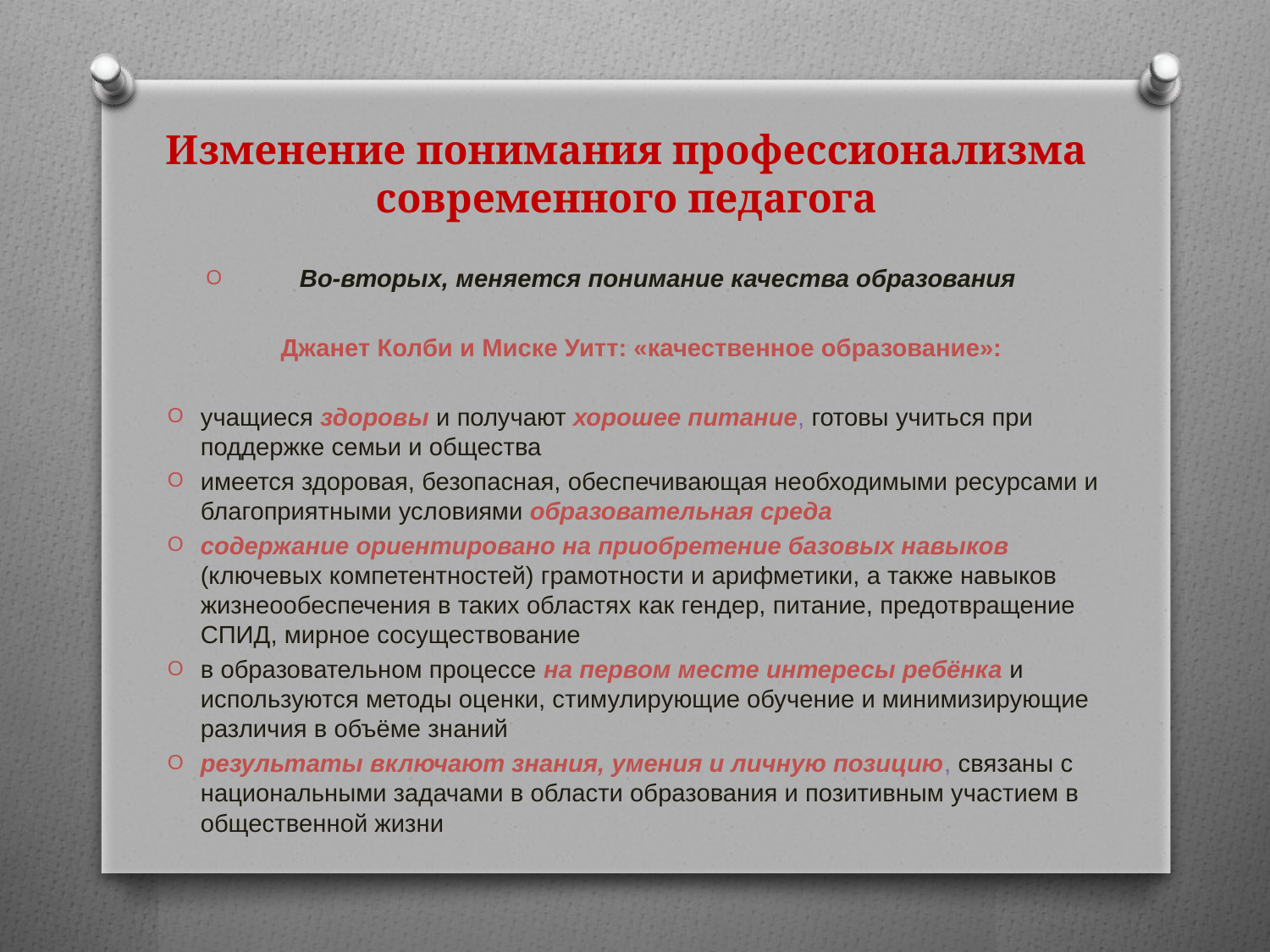

# Изменение понимания профессионализма современного педагога
Во-вторых, меняется понимание качества образования

Джанет Колби и Миске Уитт: «качественное образование»:

учащиеся здоровы и получают хорошее питание, готовы учиться при поддержке семьи и общества
имеется здоровая, безопасная, обеспечивающая необходимыми ресурсами и благоприятными условиями образовательная среда
содержание ориентировано на приобретение базовых навыков (ключевых компетентностей) грамотности и арифметики, а также навыков жизнеообеспечения в таких областях как гендер, питание, предотвращение СПИД, мирное сосуществование
в образовательном процессе на первом месте интересы ребёнка и используются методы оценки, стимулирующие обучение и минимизирующие различия в объёме знаний
результаты включают знания, умения и личную позицию, связаны с национальными задачами в области образования и позитивным участием в общественной жизни